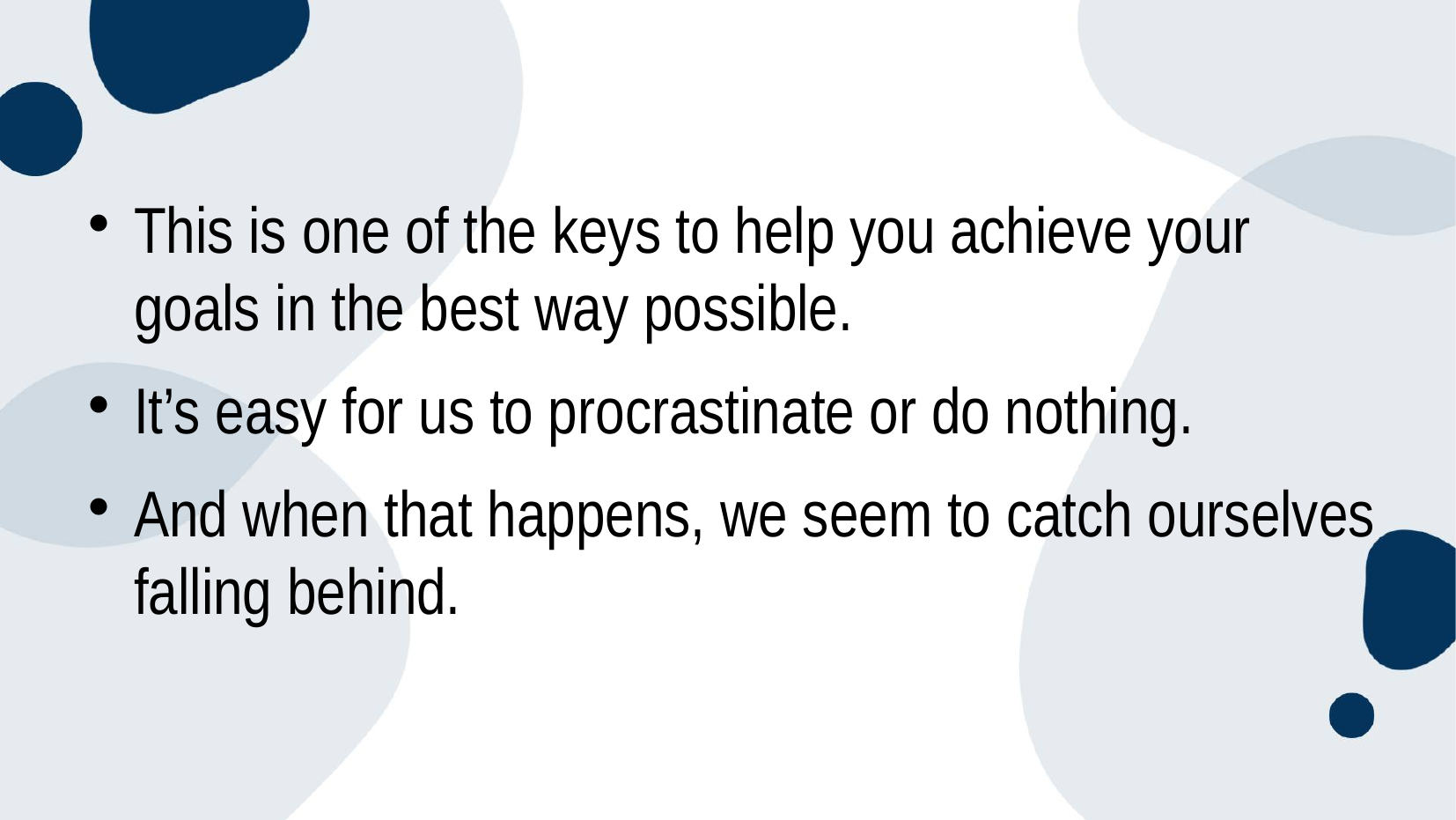

#
This is one of the keys to help you achieve your goals in the best way possible.
It’s easy for us to procrastinate or do nothing.
And when that happens, we seem to catch ourselves falling behind.